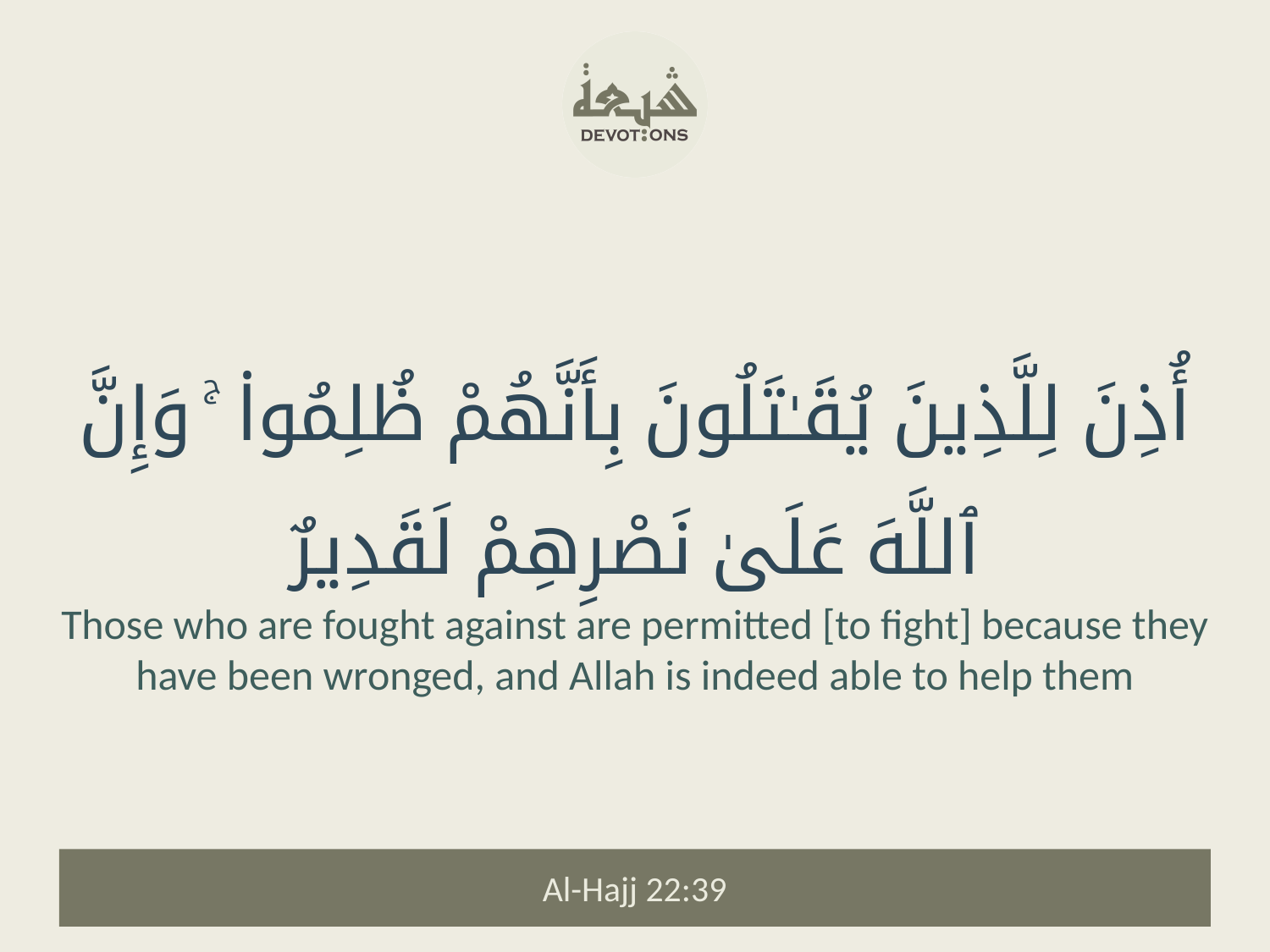

أُذِنَ لِلَّذِينَ يُقَـٰتَلُونَ بِأَنَّهُمْ ظُلِمُوا۟ ۚ وَإِنَّ ٱللَّهَ عَلَىٰ نَصْرِهِمْ لَقَدِيرٌ
Those who are fought against are permitted [to fight] because they have been wronged, and Allah is indeed able to help them
Al-Hajj 22:39